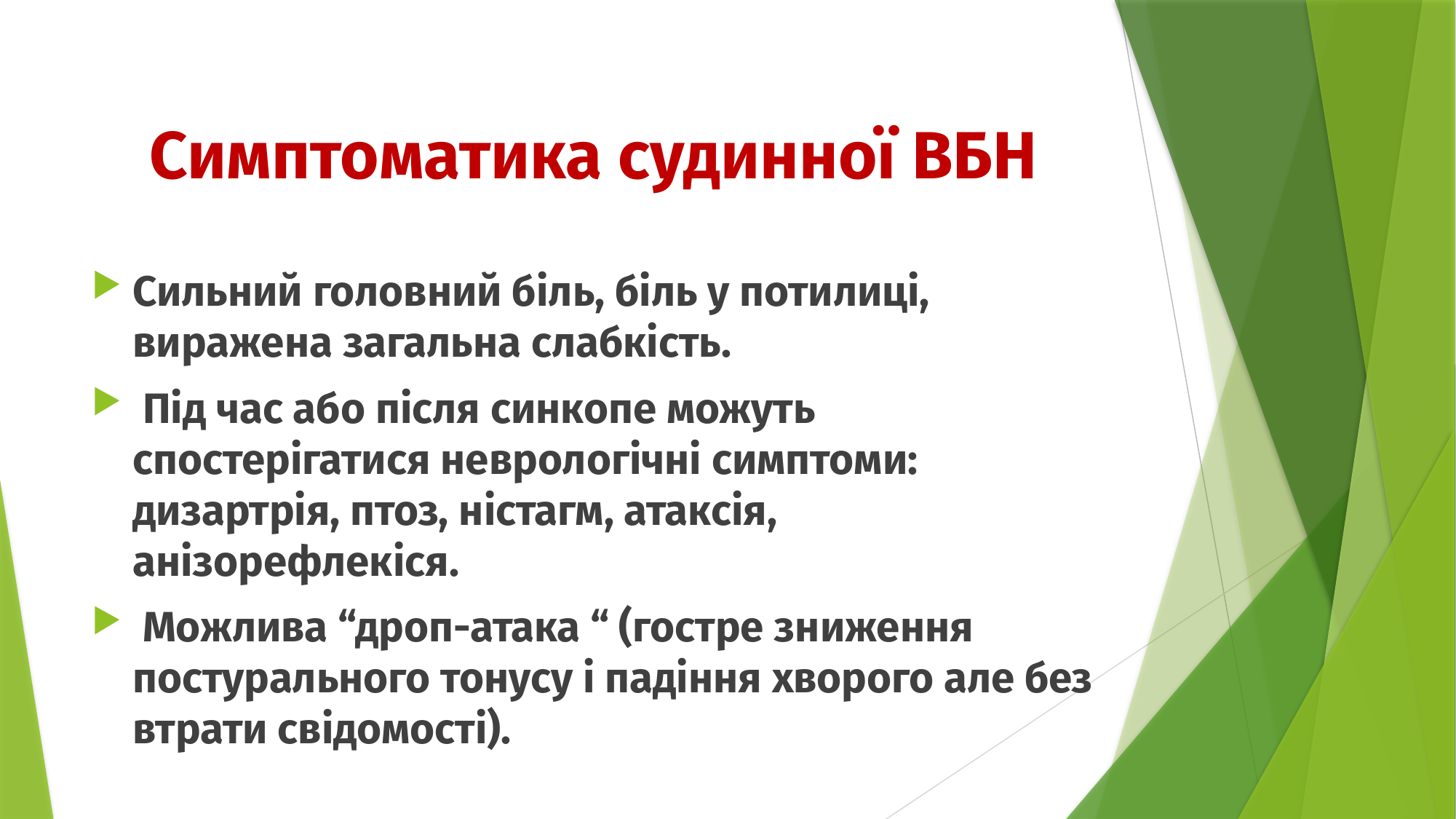

# Симптоматика судинної ВБН
Сильний головний біль, біль у потилиці, виражена загальна слабкість.
 Під час або після синкопе можуть спостерігатися неврологічні симптоми: дизартрія, птоз, ністагм, атаксія, анізорефлекіся.
 Можлива “дроп-атака “ (гостре зниження постурального тонусу і падіння хворого але без втрати свідомості).